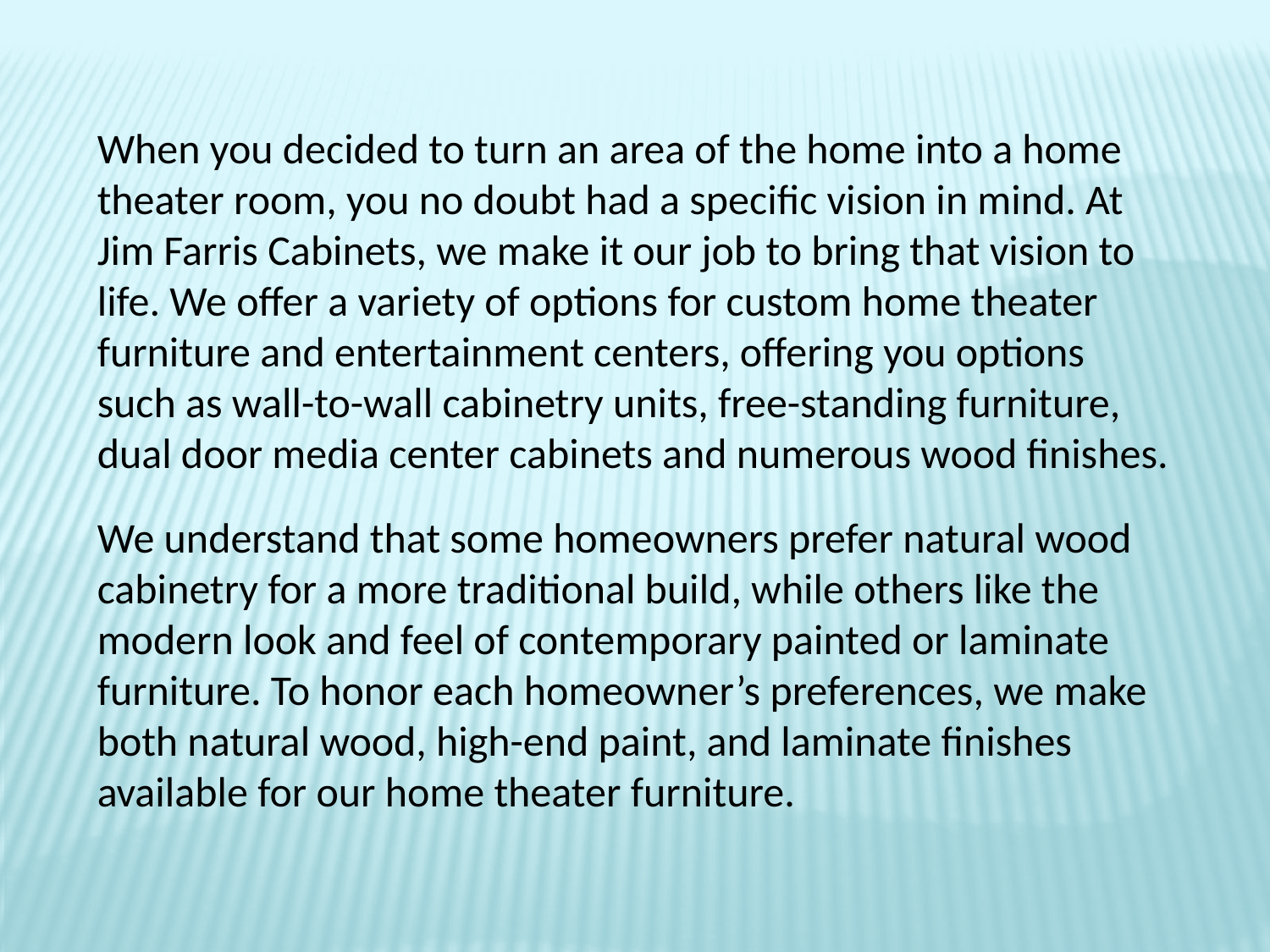

When you decided to turn an area of the home into a home theater room, you no doubt had a specific vision in mind. At Jim Farris Cabinets, we make it our job to bring that vision to life. We offer a variety of options for custom home theater furniture and entertainment centers, offering you options such as wall-to-wall cabinetry units, free-standing furniture, dual door media center cabinets and numerous wood finishes.

We understand that some homeowners prefer natural wood cabinetry for a more traditional build, while others like the modern look and feel of contemporary painted or laminate furniture. To honor each homeowner’s preferences, we make both natural wood, high-end paint, and laminate finishes available for our home theater furniture.